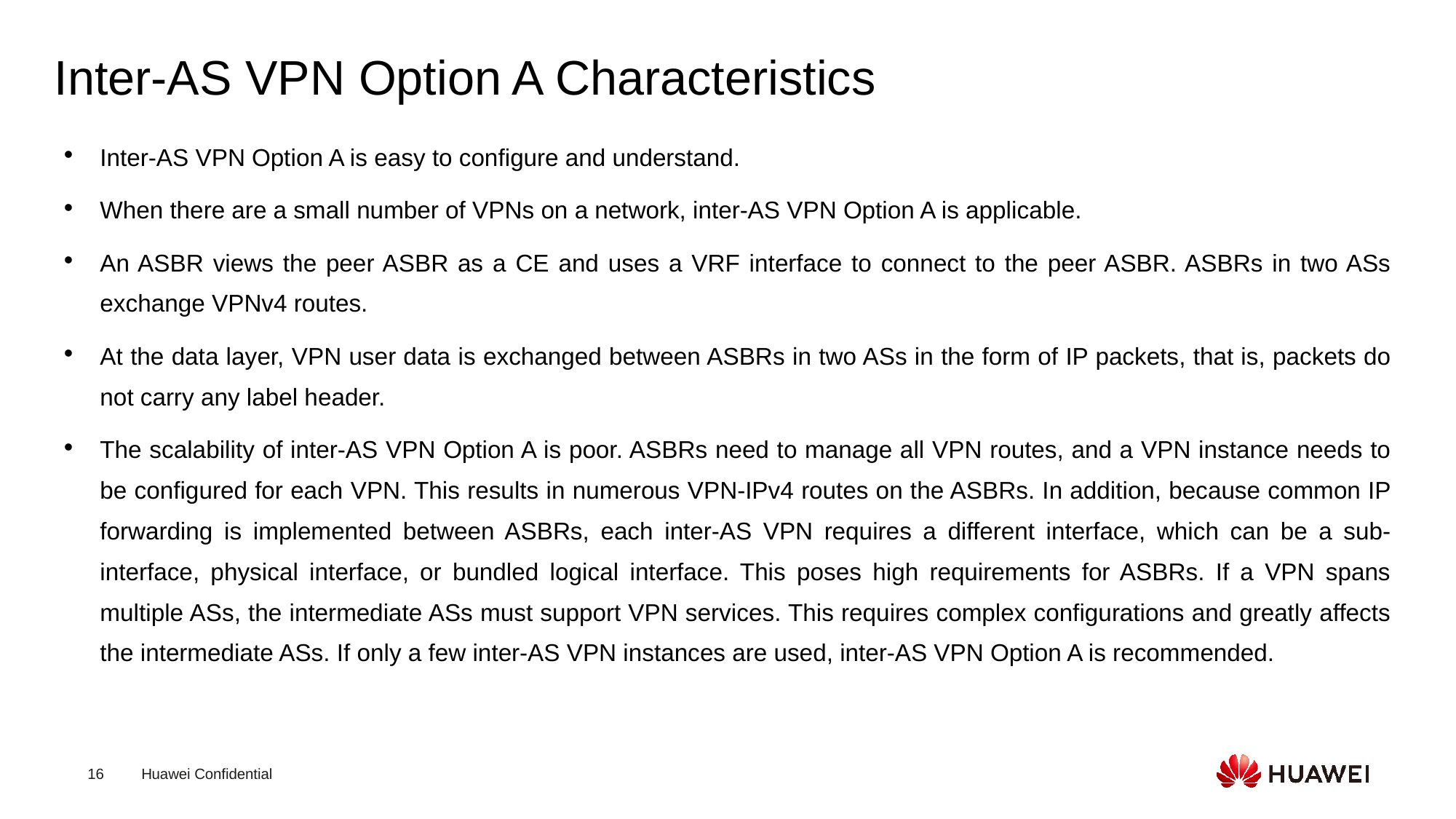

# Inter-AS VPN Option A Characteristics
Inter-AS VPN Option A is easy to configure and understand.
When there are a small number of VPNs on a network, inter-AS VPN Option A is applicable.
An ASBR views the peer ASBR as a CE and uses a VRF interface to connect to the peer ASBR. ASBRs in two ASs exchange VPNv4 routes.
At the data layer, VPN user data is exchanged between ASBRs in two ASs in the form of IP packets, that is, packets do not carry any label header.
The scalability of inter-AS VPN Option A is poor. ASBRs need to manage all VPN routes, and a VPN instance needs to be configured for each VPN. This results in numerous VPN-IPv4 routes on the ASBRs. In addition, because common IP forwarding is implemented between ASBRs, each inter-AS VPN requires a different interface, which can be a sub-interface, physical interface, or bundled logical interface. This poses high requirements for ASBRs. If a VPN spans multiple ASs, the intermediate ASs must support VPN services. This requires complex configurations and greatly affects the intermediate ASs. If only a few inter-AS VPN instances are used, inter-AS VPN Option A is recommended.